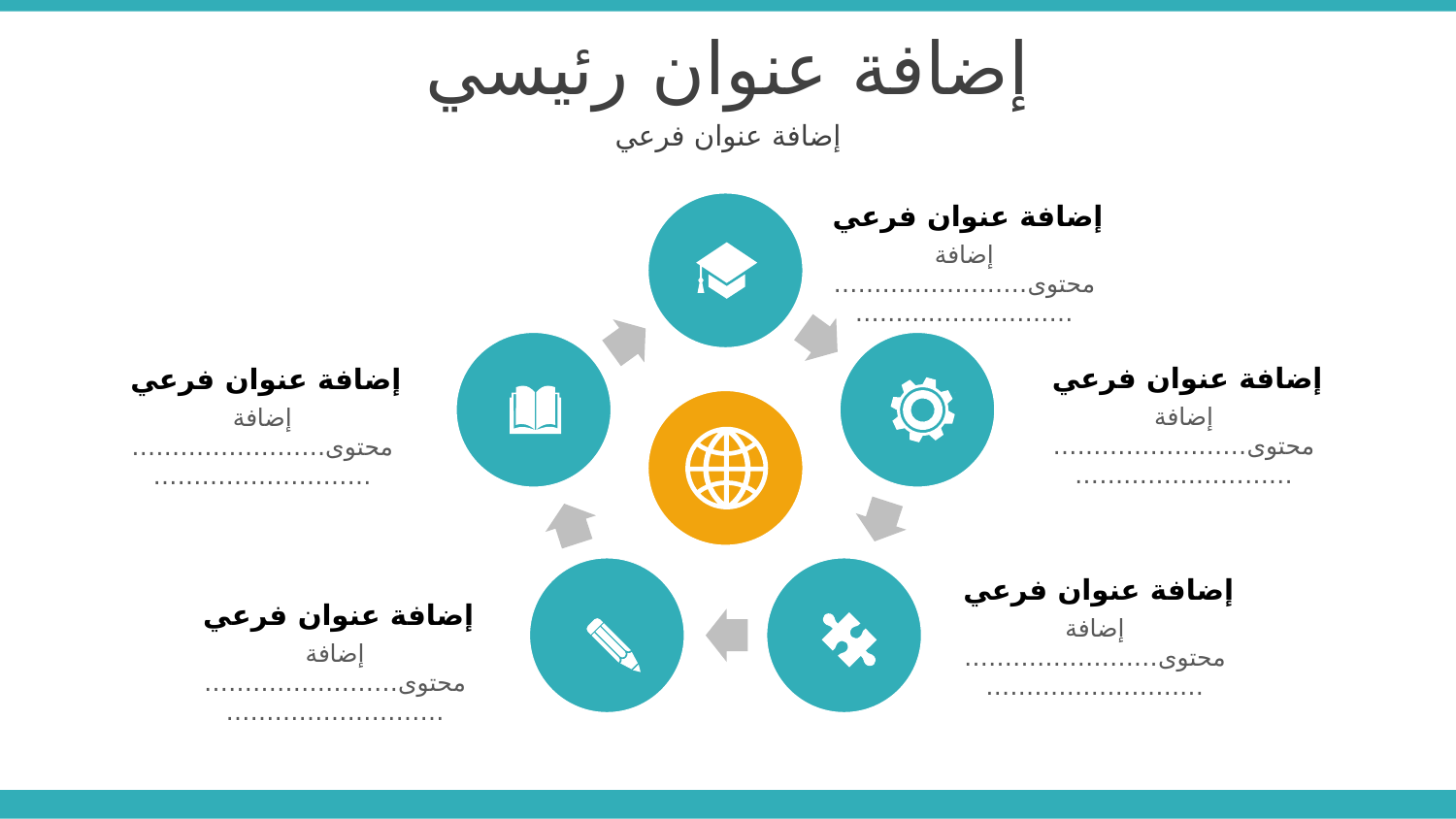

إضافة عنوان رئيسي
إضافة عنوان فرعي
إضافة عنوان فرعي
إضافة محتوى……………………………………………

إضافة عنوان فرعي
إضافة محتوى……………………………………………
إضافة عنوان فرعي
إضافة محتوى……………………………………………

إضافة عنوان فرعي
إضافة محتوى……………………………………………
إضافة عنوان فرعي
إضافة محتوى……………………………………………